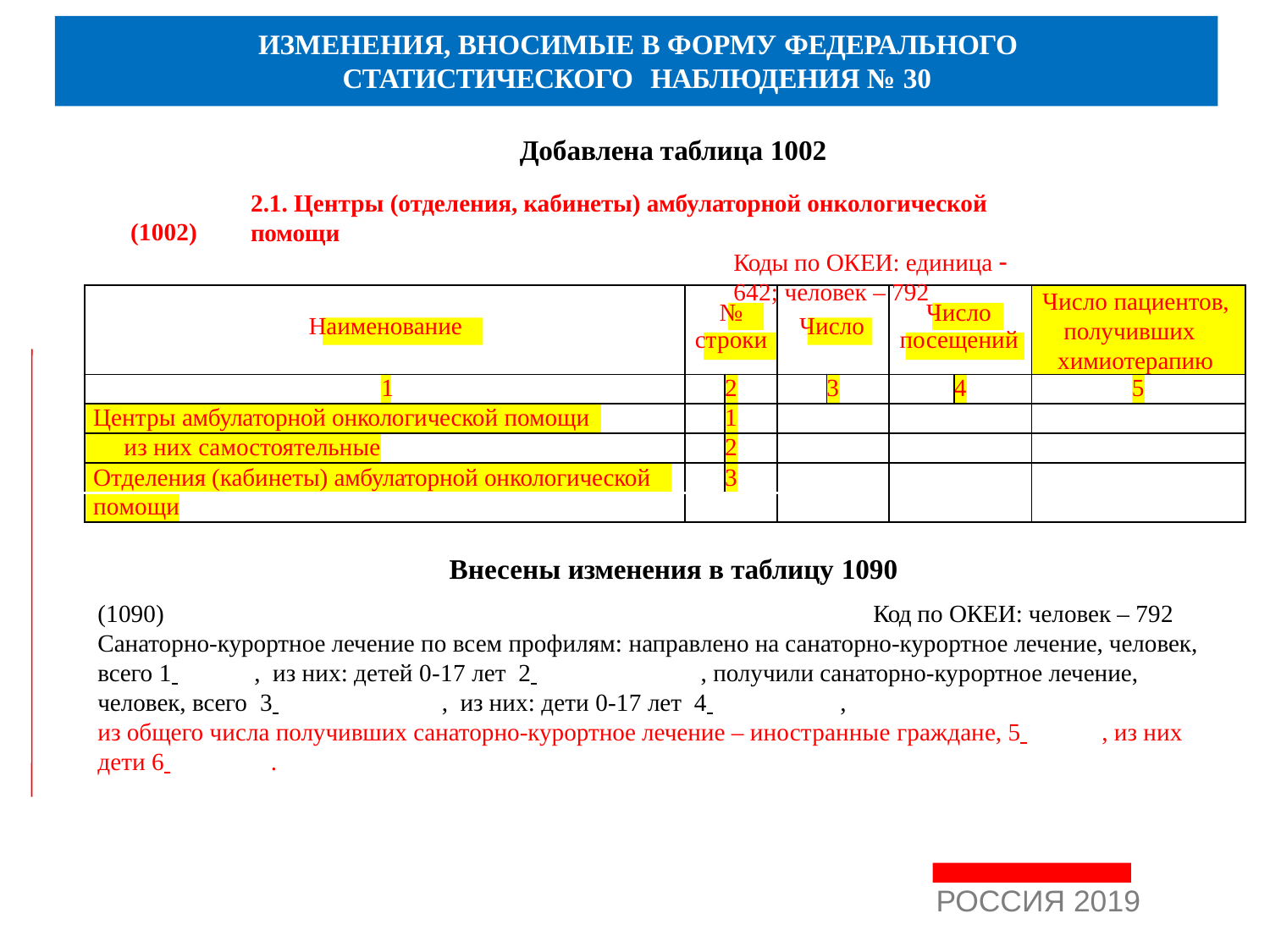

ИЗМЕНЕНИЯ, ВНОСИМЫЕ В ФОРМУ ФЕДЕРАЛЬНОГО
СТАТИСТИЧЕСКОГО	НАБЛЮДЕНИЯ № 30

Добавлена таблица 1002
2.1. Центры (отделения, кабинеты) амбулаторной онкологической помощи
Коды по ОКЕИ: единица − 642; человек – 792
(1002)
| Наименование |  |  |  |  |  |  | № строки |  |  | Число |  |  | Число посещений |  |  | Число пациентов, получивших химиотерапию |  |  |
| --- | --- | --- | --- | --- | --- | --- | --- | --- | --- | --- | --- | --- | --- | --- | --- | --- | --- | --- |
|  |  |  | 1 |  |  |  |  | 2 |  |  | 3 |  |  | 4 |  |  | 5 |  |
|  | Центры амбулаторной онкологической помощи |  |  |  |  |  |  | 1 |  |  |  |  |  |  |  |  |  |  |
|  | из них самостоятельные |  |  |  |  |  |  | 2 |  |  |  |  |  |  |  |  |  |  |
|  | Отделения (кабинеты) амбулаторной онкологической |  |  |  |  |  |  | 3 |  |  |  |  |  |  |  |  |  |  |
|  | помощи |  |  |  |  |  |  |  |  |  |  |  |  |  |  |  |  |  |

Внесены изменения в таблицу 1090
Код по ОКЕИ: человек – 792
(1090)
Санаторно-курортное лечение по всем профилям: направлено на санаторно-курортное лечение, человек,  всего 1 	,  из них: детей 0-17 лет  2 	, получили санаторно-курортное лечение,
человек, всего  3 	,  из них: дети 0-17 лет  4 	,
из общего числа получивших санаторно-курортное лечение – иностранные граждане, 5 	, из них
дети 6 	.

РОССИЯ 2019